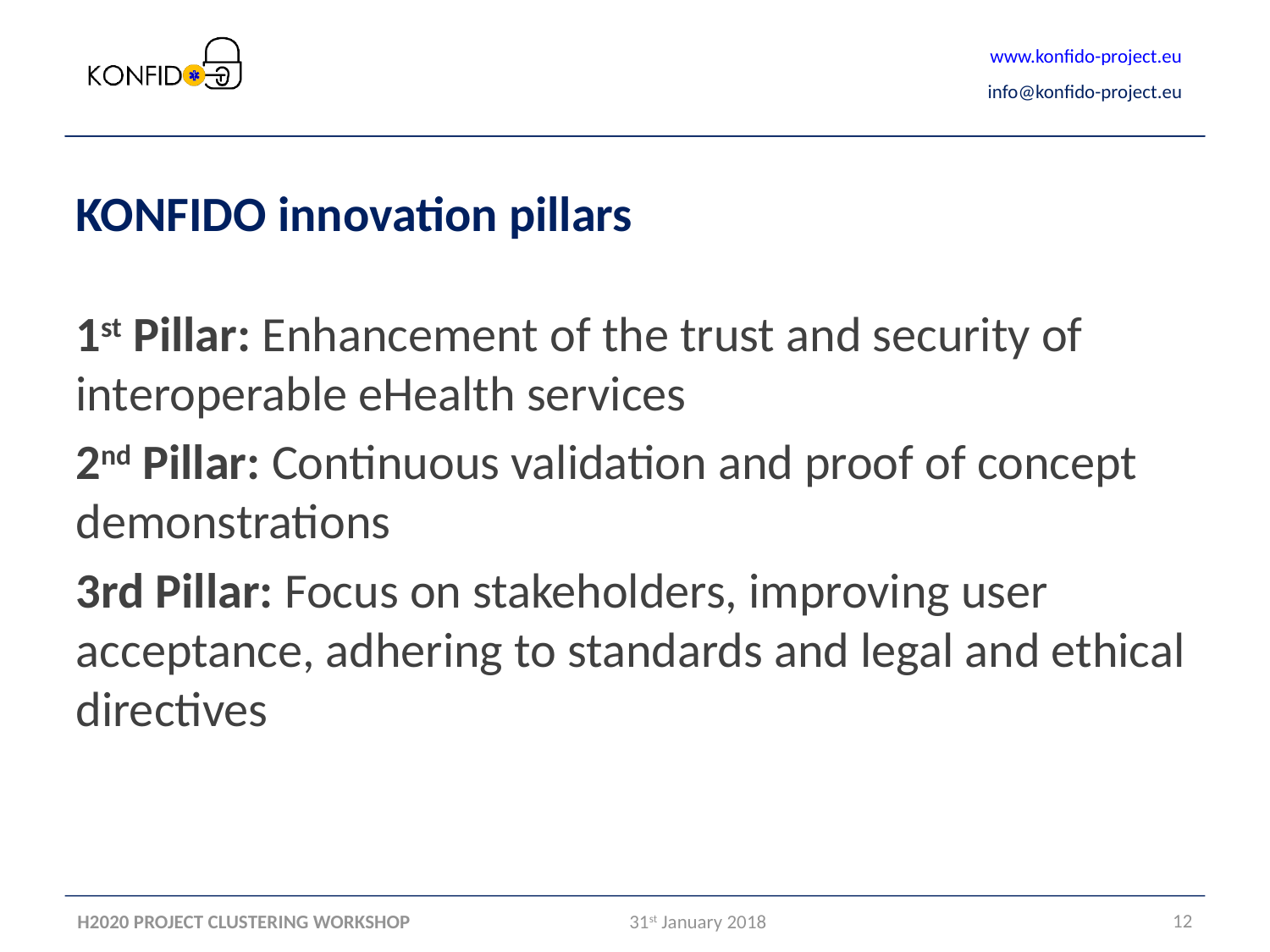

KONFIDO innovation pillars
1st Pillar: Enhancement of the trust and security of interoperable eHealth services
2nd Pillar: Continuous validation and proof of concept demonstrations
3rd Pillar: Focus on stakeholders, improving user acceptance, adhering to standards and legal and ethical directives
H2020 PROJECT CLUSTERING WORKSHOP
12
31st January 2018